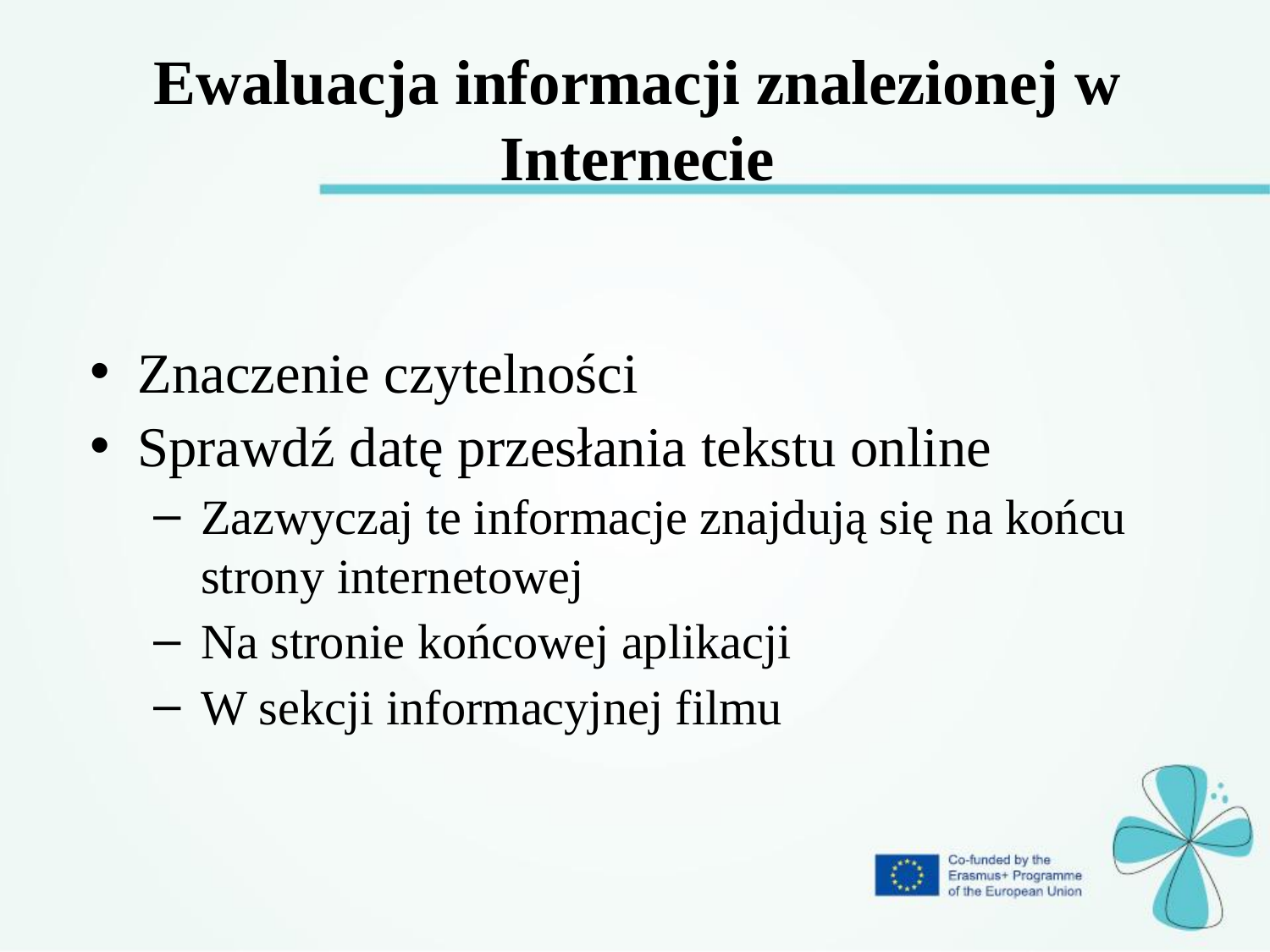

# Ewaluacja informacji znalezionej w Internecie

Znaczenie czytelności
Sprawdź datę przesłania tekstu online
Zazwyczaj te informacje znajdują się na końcu strony internetowej
Na stronie końcowej aplikacji
W sekcji informacyjnej filmu